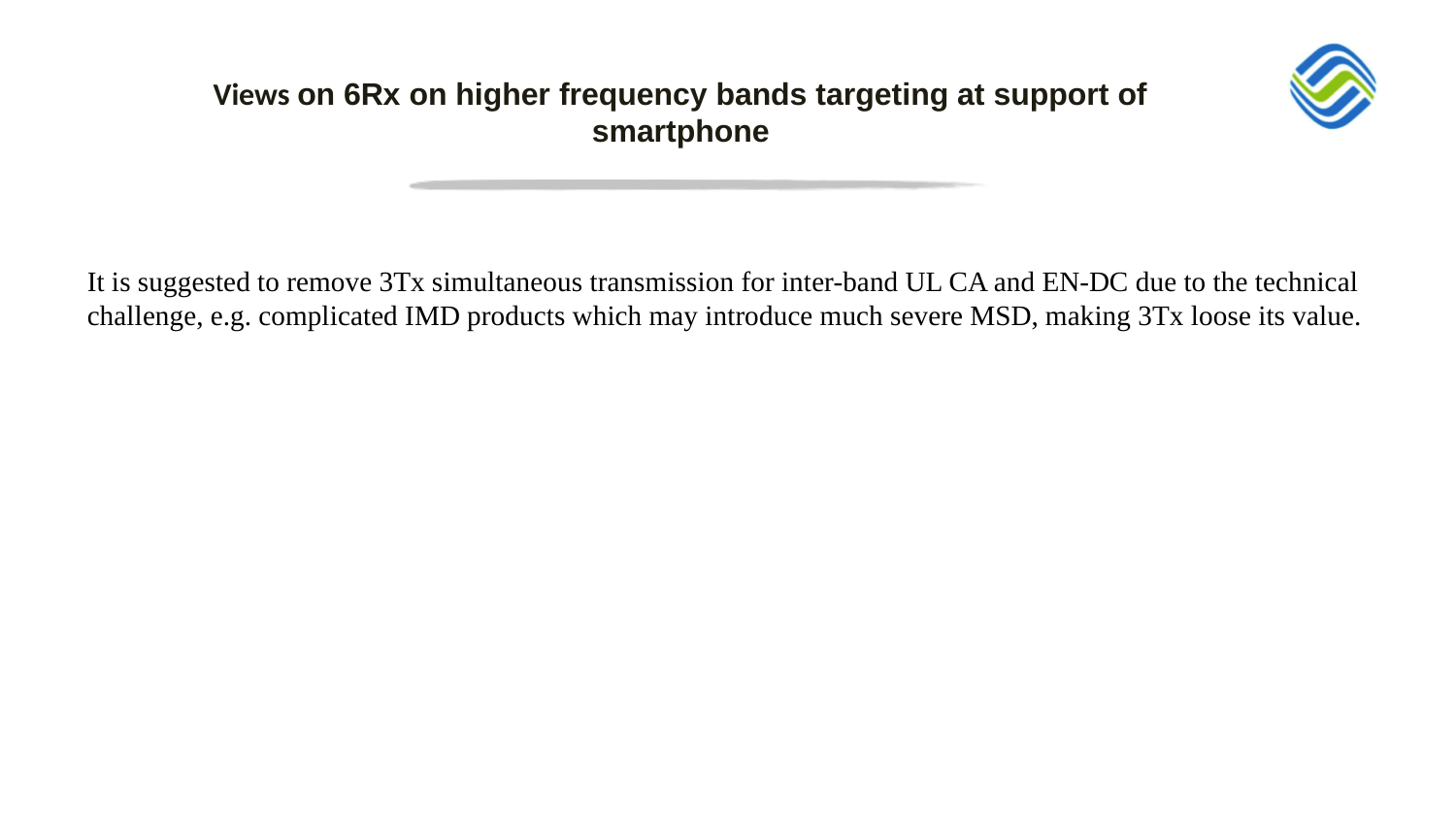

# Views on 6Rx on higher frequency bands targeting at support of smartphone
It is suggested to remove 3Tx simultaneous transmission for inter-band UL CA and EN-DC due to the technical challenge, e.g. complicated IMD products which may introduce much severe MSD, making 3Tx loose its value.